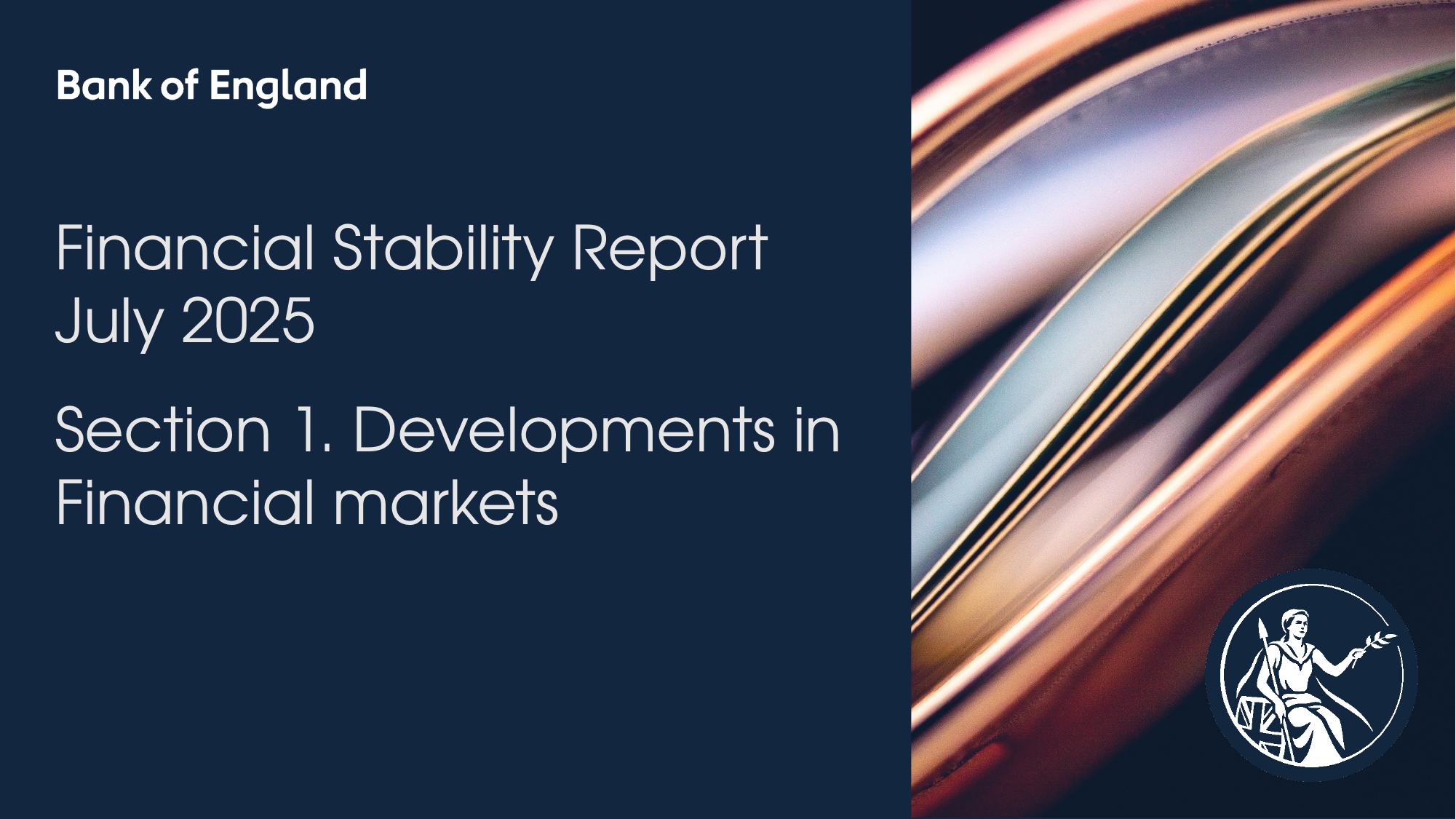

Financial Stability Report
July 2025ox
Section 1. Developments in Financial markets